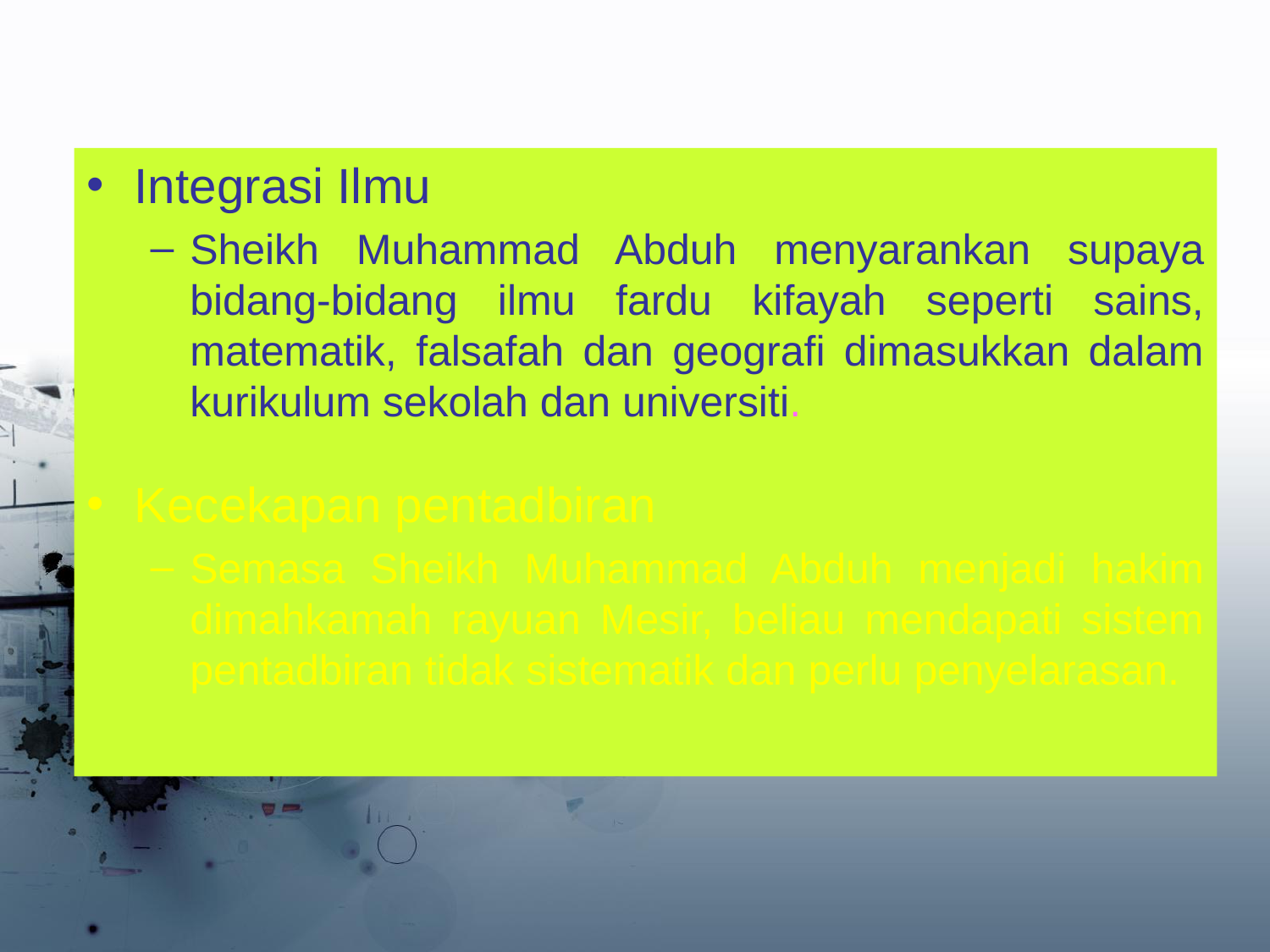

Integrasi Ilmu
Sheikh Muhammad Abduh menyarankan supaya bidang-bidang ilmu fardu kifayah seperti sains, matematik, falsafah dan geografi dimasukkan dalam kurikulum sekolah dan universiti.

Kecekapan pentadbiran
Semasa Sheikh Muhammad Abduh menjadi hakim dimahkamah rayuan Mesir, beliau mendapati sistem pentadbiran tidak sistematik dan perlu penyelarasan.